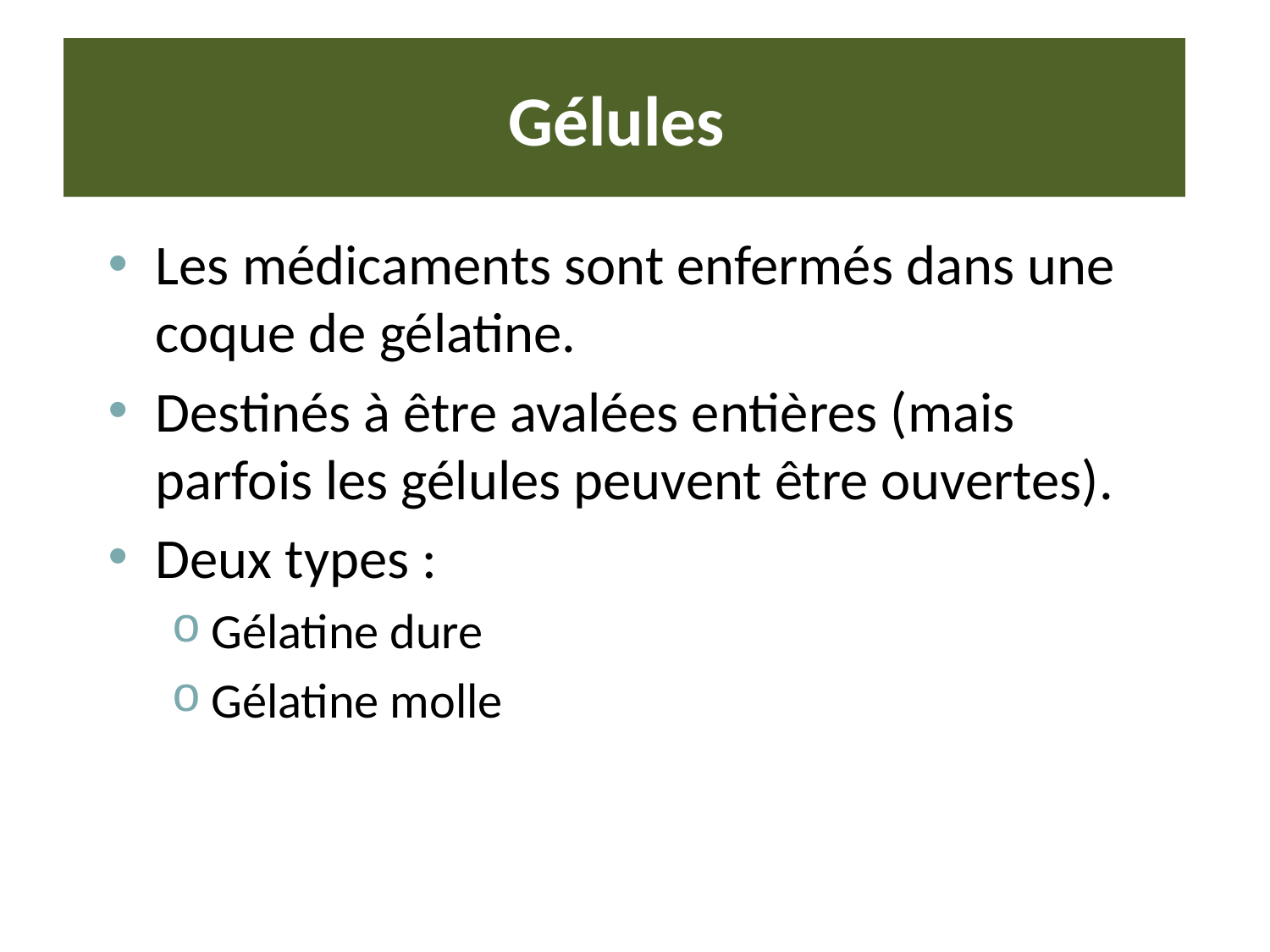

# Gélules
Les médicaments sont enfermés dans une coque de gélatine.
Destinés à être avalées entières (mais parfois les gélules peuvent être ouvertes).
Deux types :
Gélatine dure
Gélatine molle